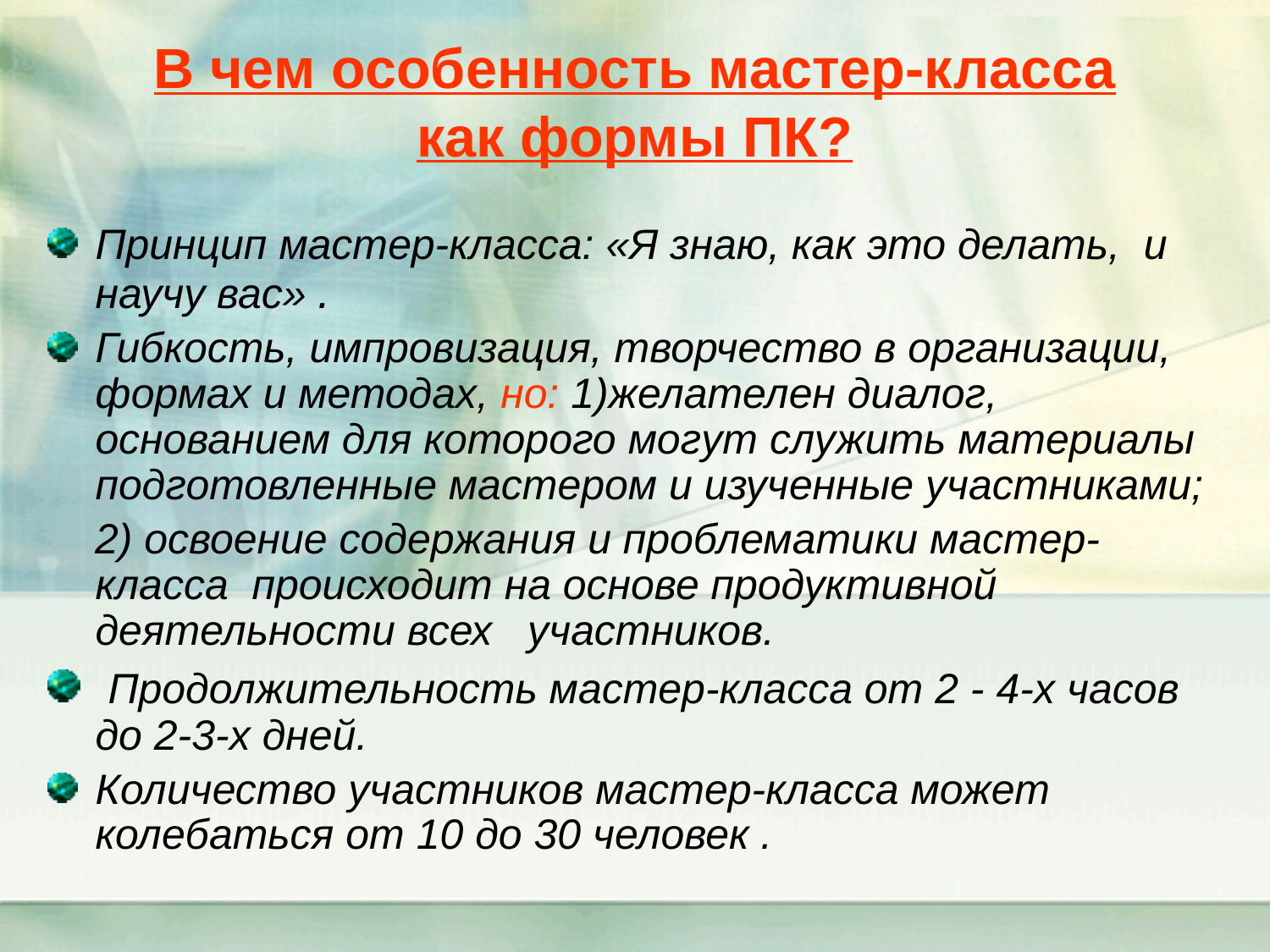

В чем особенность мастер-класса как формы ПК?
#

Принцип мастер-класса: «Я знаю, как это делать,  и  научу вас» .
Гибкость, импровизация, творчество в организации, формах и методах, но: 1)желателен диалог, основанием для которого могут служить материалы подготовленные мастером и изученные участниками;
    2) освоение содержания и проблематики мастер-класса  происходит на основе продуктивной деятельности всех   участников.
 Продолжительность мастер-класса от 2 - 4-х часов до 2-3-х дней.
Количество участников мастер-класса может колебаться от 10 до 30 человек .